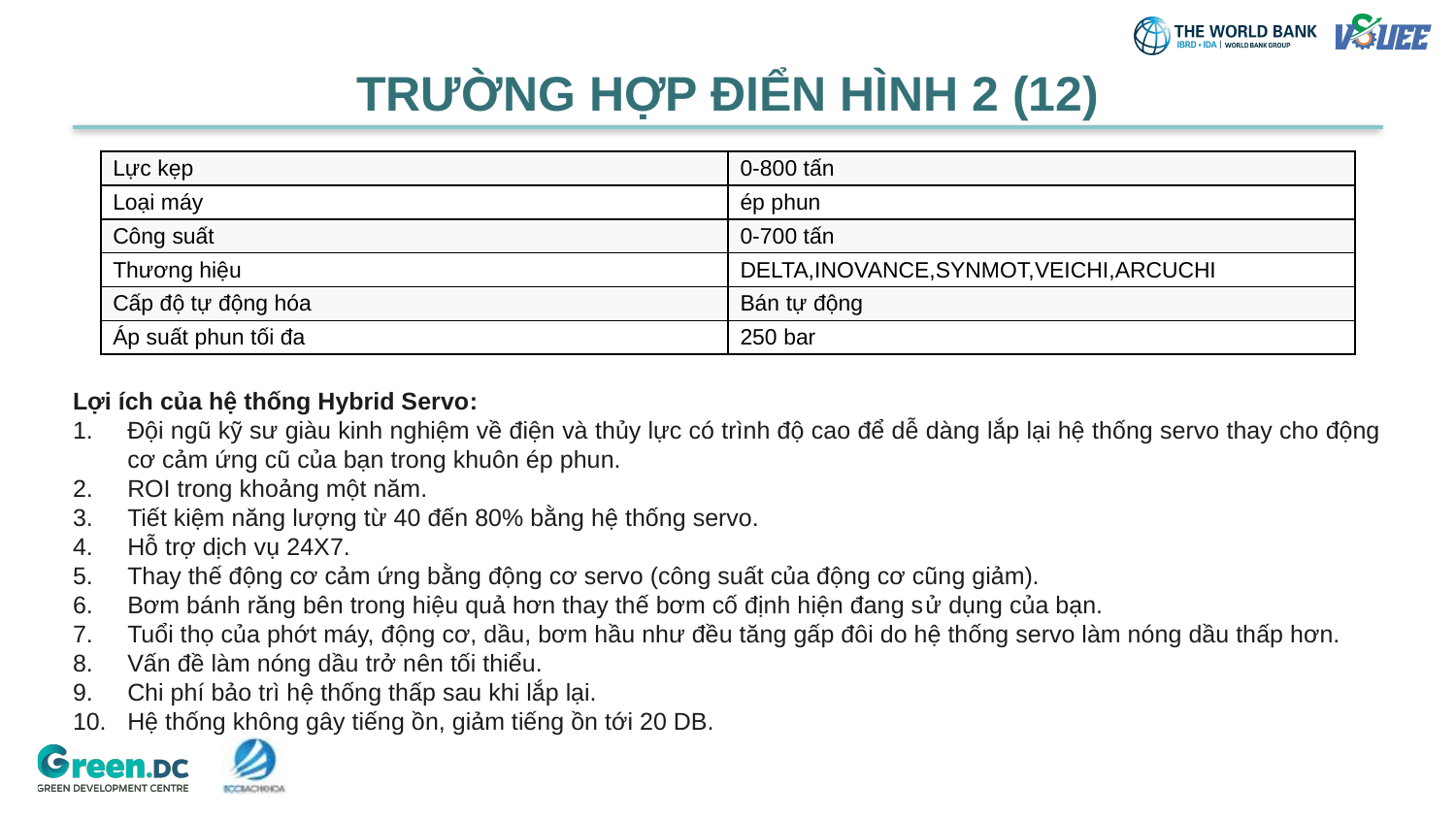

# TRƯỜNG HỢP ĐIỂN HÌNH 2 (12)
| Lực kẹp | 0-800 tấn |
| --- | --- |
| Loại máy | ép phun |
| Công suất | 0-700 tấn |
| Thương hiệu | DELTA,INOVANCE,SYNMOT,VEICHI,ARCUCHI |
| Cấp độ tự động hóa | Bán tự động |
| Áp suất phun tối đa | 250 bar |
Lợi ích của hệ thống Hybrid Servo:
Đội ngũ kỹ sư giàu kinh nghiệm về điện và thủy lực có trình độ cao để dễ dàng lắp lại hệ thống servo thay cho động cơ cảm ứng cũ của bạn trong khuôn ép phun.
ROI trong khoảng một năm.
Tiết kiệm năng lượng từ 40 đến 80% bằng hệ thống servo.
Hỗ trợ dịch vụ 24X7.
Thay thế động cơ cảm ứng bằng động cơ servo (công suất của động cơ cũng giảm).
Bơm bánh răng bên trong hiệu quả hơn thay thế bơm cố định hiện đang sử dụng của bạn.
Tuổi thọ của phớt máy, động cơ, dầu, bơm hầu như đều tăng gấp đôi do hệ thống servo làm nóng dầu thấp hơn.
Vấn đề làm nóng dầu trở nên tối thiểu.
Chi phí bảo trì hệ thống thấp sau khi lắp lại.
Hệ thống không gây tiếng ồn, giảm tiếng ồn tới 20 DB.